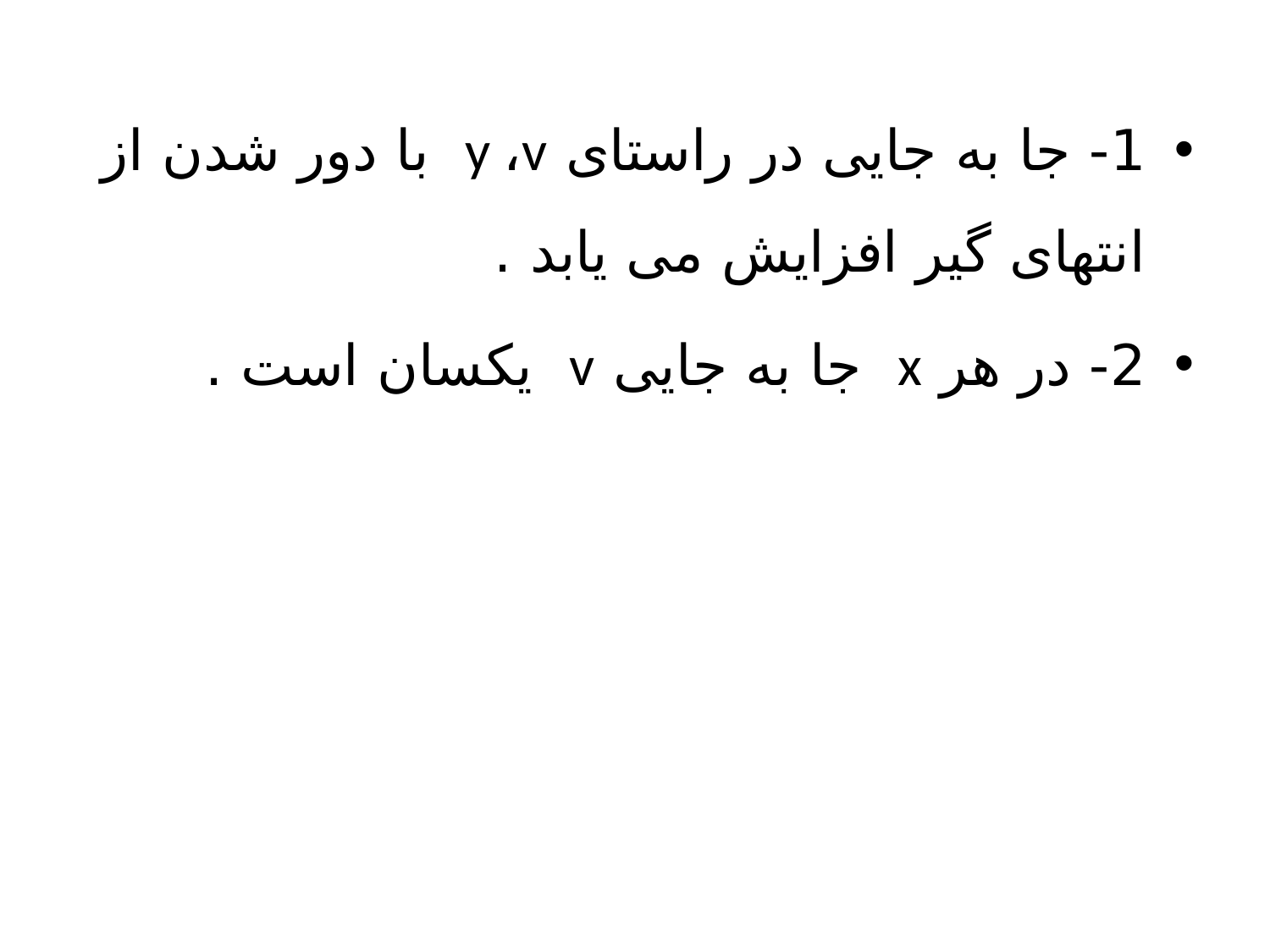

1- جا به جایی در راستای y ،v  با دور شدن از انتهای گیر افزایش می یابد .
2- در هر x  جا به جایی v  یکسان است .